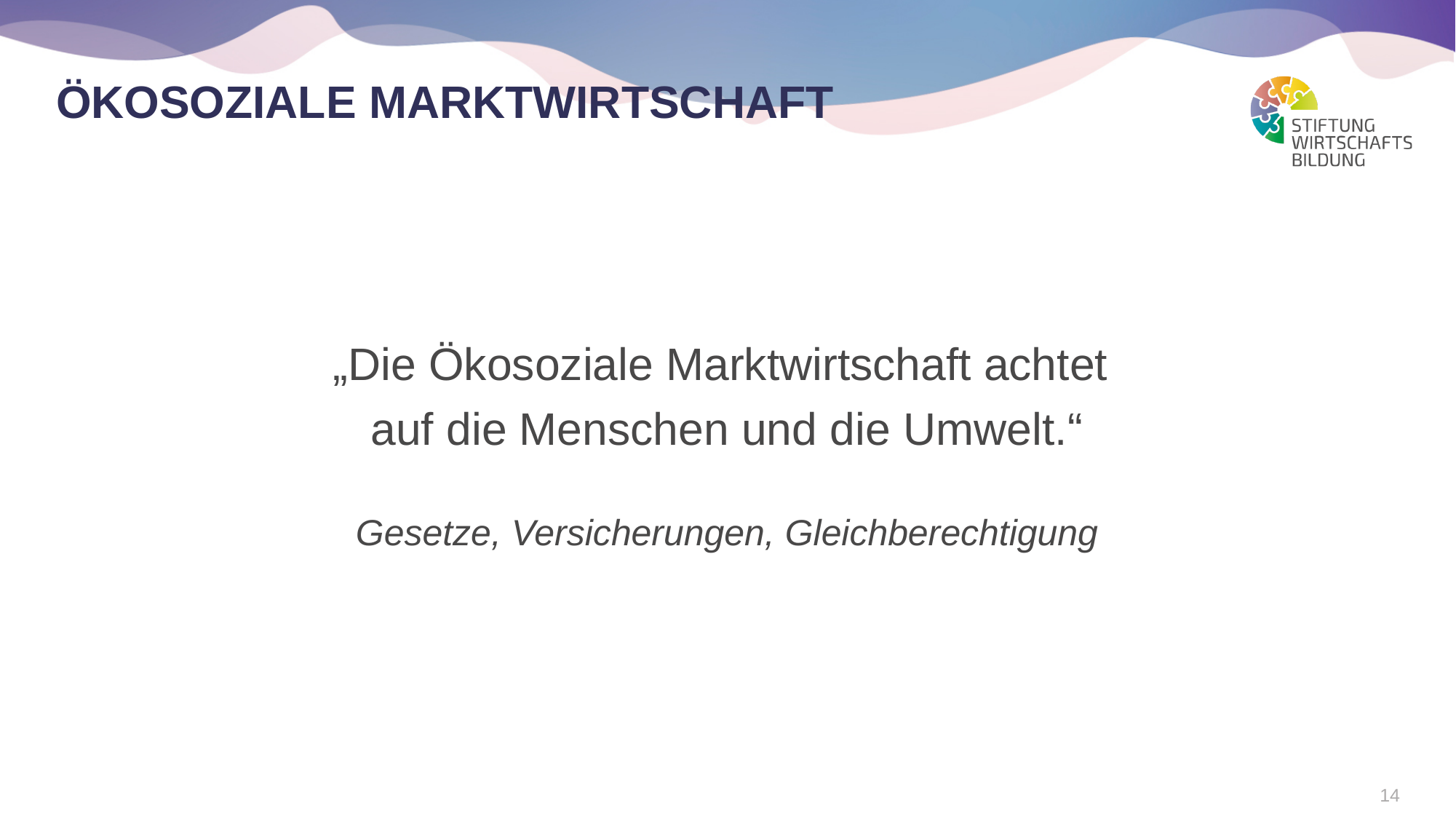

# Ökosoziale Marktwirtschaft

„Die Ökosoziale Marktwirtschaft achtet
auf die Menschen und die Umwelt.“

Gesetze, Versicherungen, Gleichberechtigung
14